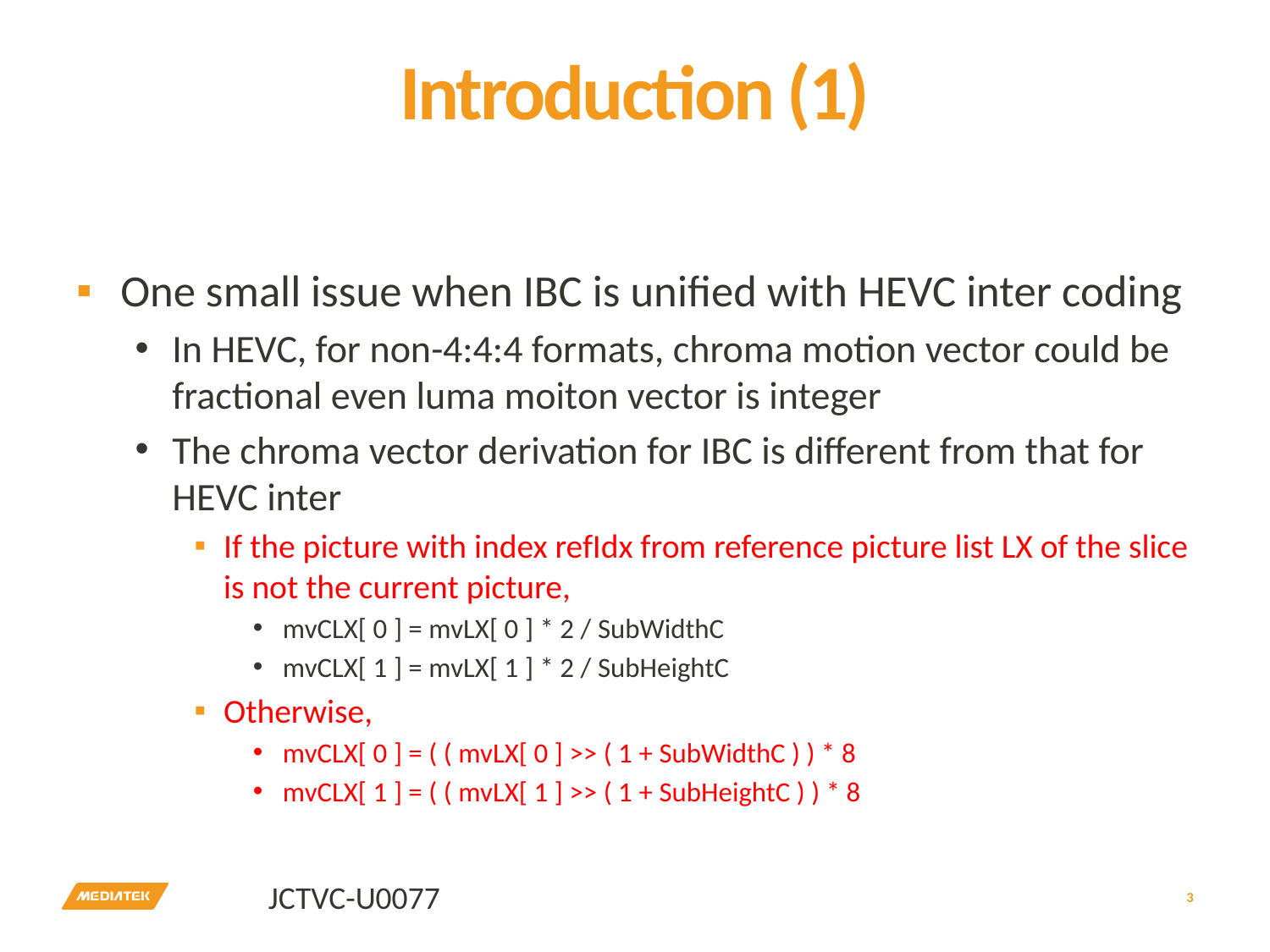

# Introduction (1)
One small issue when IBC is unified with HEVC inter coding
In HEVC, for non-4:4:4 formats, chroma motion vector could be fractional even luma moiton vector is integer
The chroma vector derivation for IBC is different from that for HEVC inter
If the picture with index refIdx from reference picture list LX of the slice is not the current picture,
mvCLX[ 0 ] = mvLX[ 0 ] * 2 / SubWidthC
mvCLX[ 1 ] = mvLX[ 1 ] * 2 / SubHeightC
Otherwise,
mvCLX[ 0 ] = ( ( mvLX[ 0 ] >> ( 1 + SubWidthC ) ) * 8
mvCLX[ 1 ] = ( ( mvLX[ 1 ] >> ( 1 + SubHeightC ) ) * 8
3